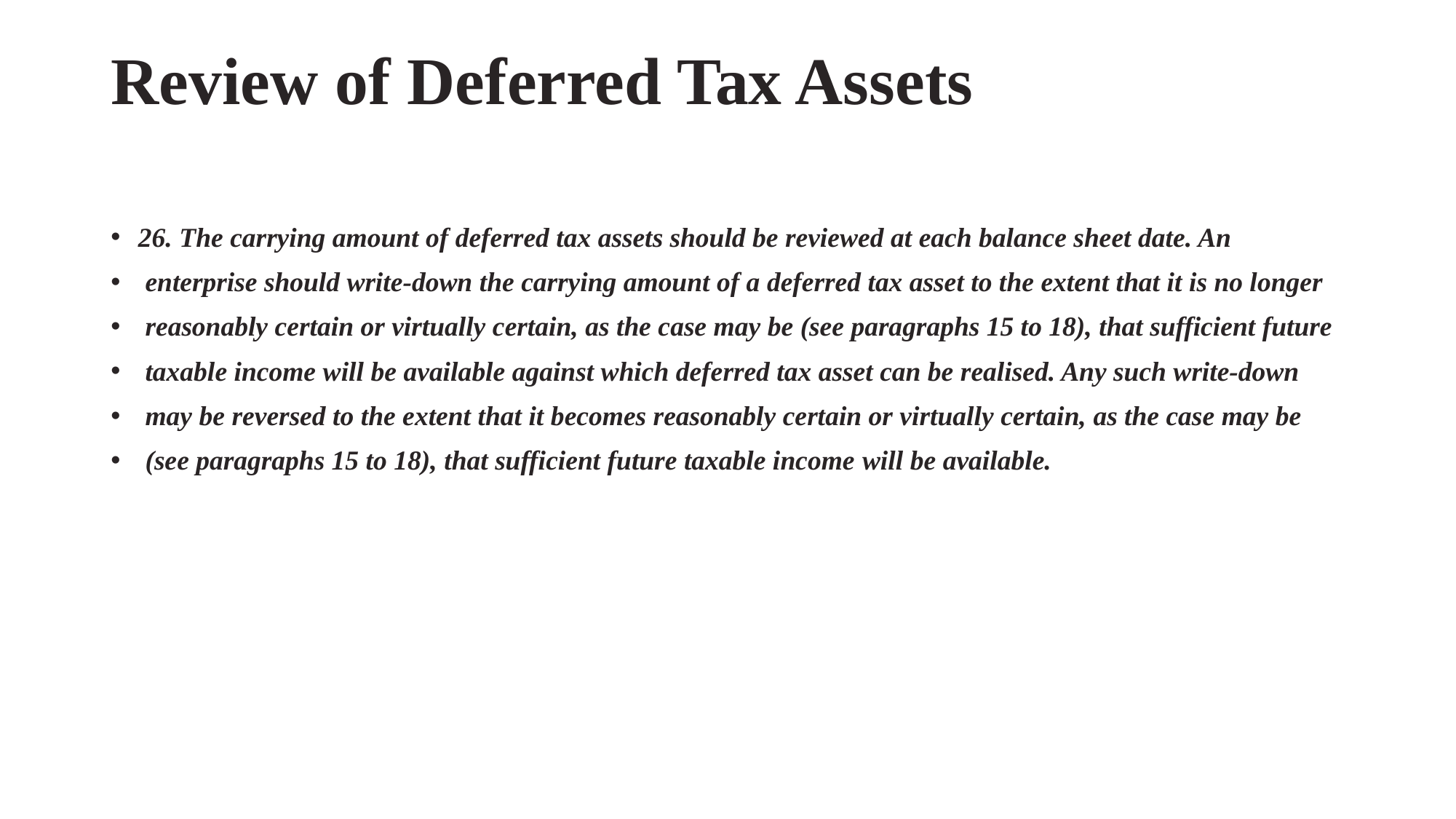

# Review of Deferred Tax Assets
26. The carrying amount of deferred tax assets should be reviewed at each balance sheet date. An
 enterprise should write-down the carrying amount of a deferred tax asset to the extent that it is no longer
 reasonably certain or virtually certain, as the case may be (see paragraphs 15 to 18), that sufficient future
 taxable income will be available against which deferred tax asset can be realised. Any such write-down
 may be reversed to the extent that it becomes reasonably certain or virtually certain, as the case may be
 (see paragraphs 15 to 18), that sufficient future taxable income will be available.